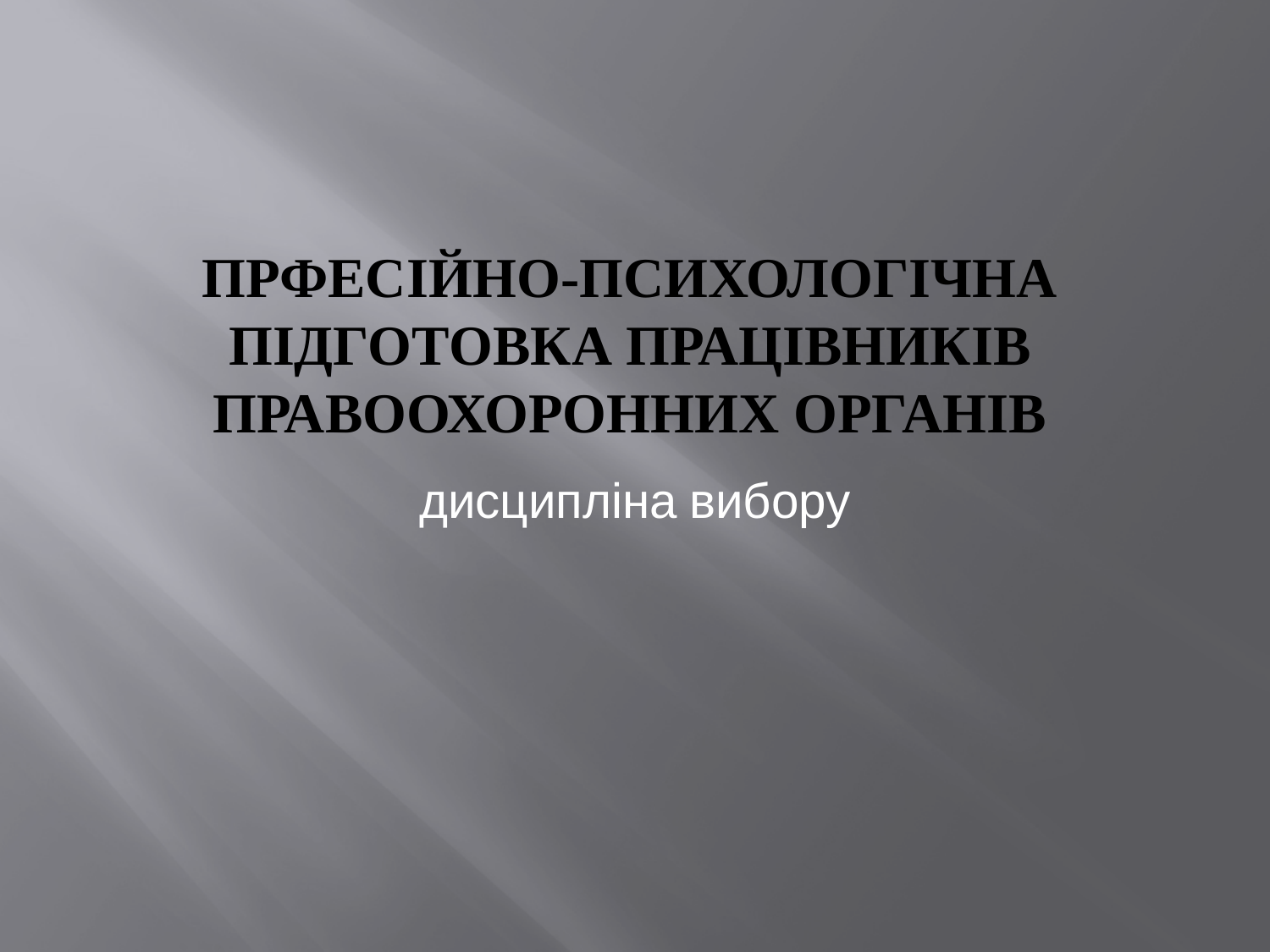

# ПРФЕСІЙНО-ПСИХОЛОГІЧНА ПІДГОТОВКА ПРАЦІВНИКІВ ПРАВООХОРОННИХ ОРГАНІВ
дисципліна вибору